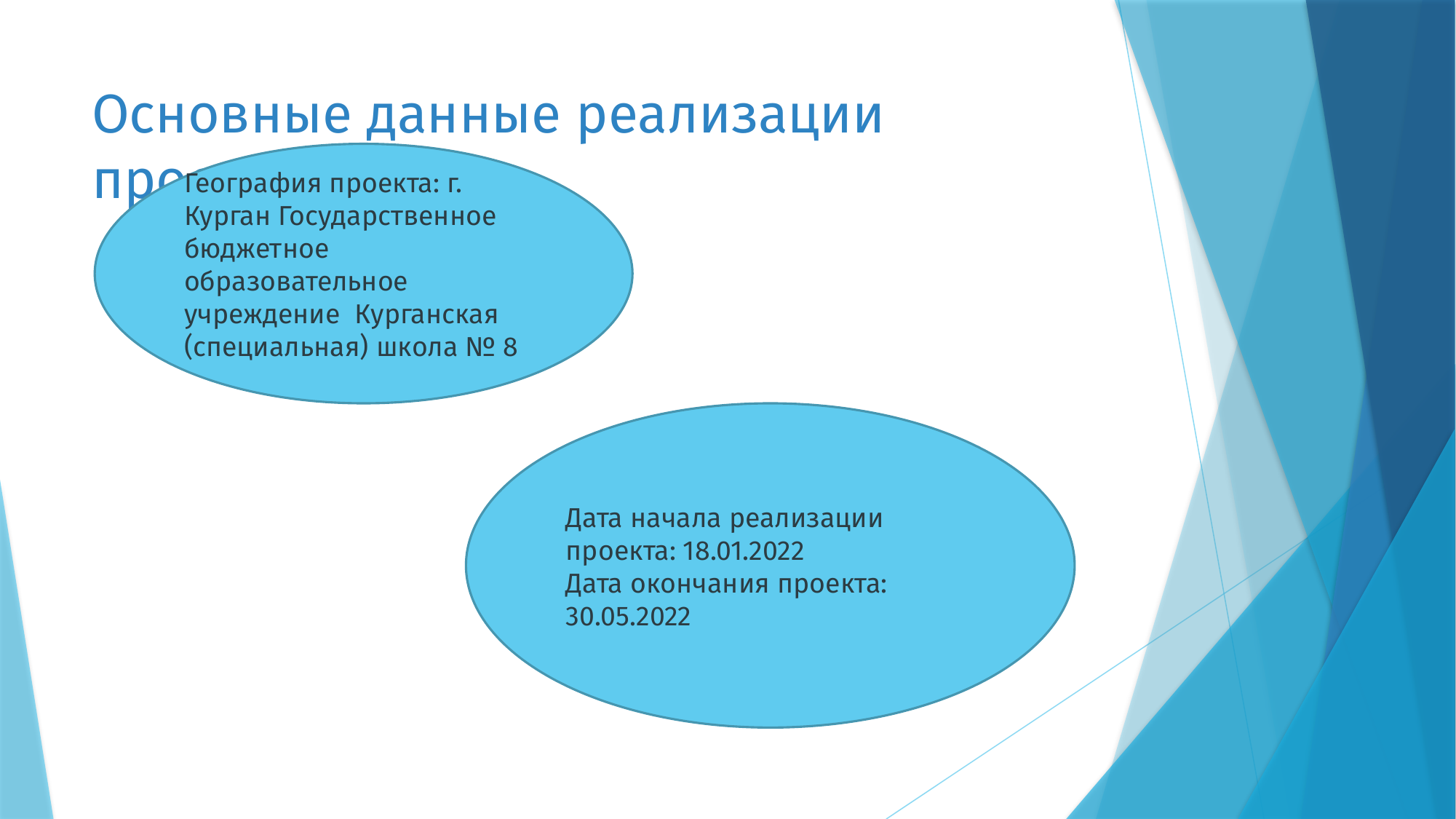

# Основные данные реализации проекта
География проекта: г. Курган Государственное бюджетное образовательное учреждение  Курганская (специальная) школа № 8

Дата начала реализации проекта: 18.01.2022
Дата окончания проекта: 30.05.2022